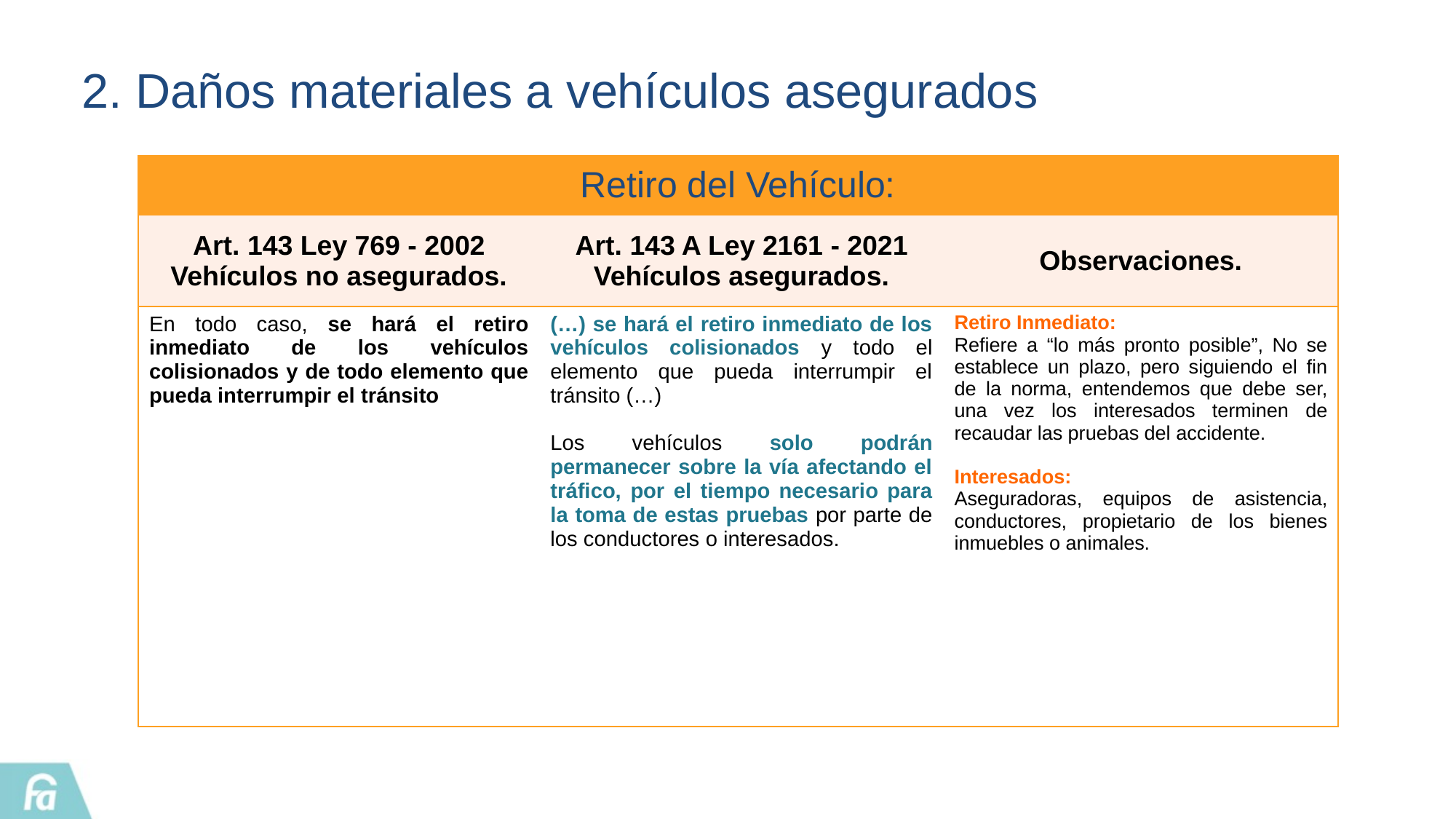

2. Daños materiales a vehículos asegurados
| Retiro del Vehículo: | Alcance de la norma |  |
| --- | --- | --- |
| Art. 143 Ley 769 - 2002 Vehículos no asegurados. | Art. 143 A Ley 2161 - 2021 Vehículos asegurados. | Observaciones. |
| En todo caso, se hará el retiro inmediato de los vehículos colisionados y de todo elemento que pueda interrumpir el tránsito | (…) se hará el retiro inmediato de los vehículos colisionados y todo el elemento que pueda interrumpir el tránsito (…) Los vehículos solo podrán permanecer sobre la vía afectando el tráfico, por el tiempo necesario para la toma de estas pruebas por parte de los conductores o interesados. | Retiro Inmediato: Refiere a “lo más pronto posible”, No se establece un plazo, pero siguiendo el fin de la norma, entendemos que debe ser, una vez los interesados terminen de recaudar las pruebas del accidente. Interesados: Aseguradoras, equipos de asistencia, conductores, propietario de los bienes inmuebles o animales. |